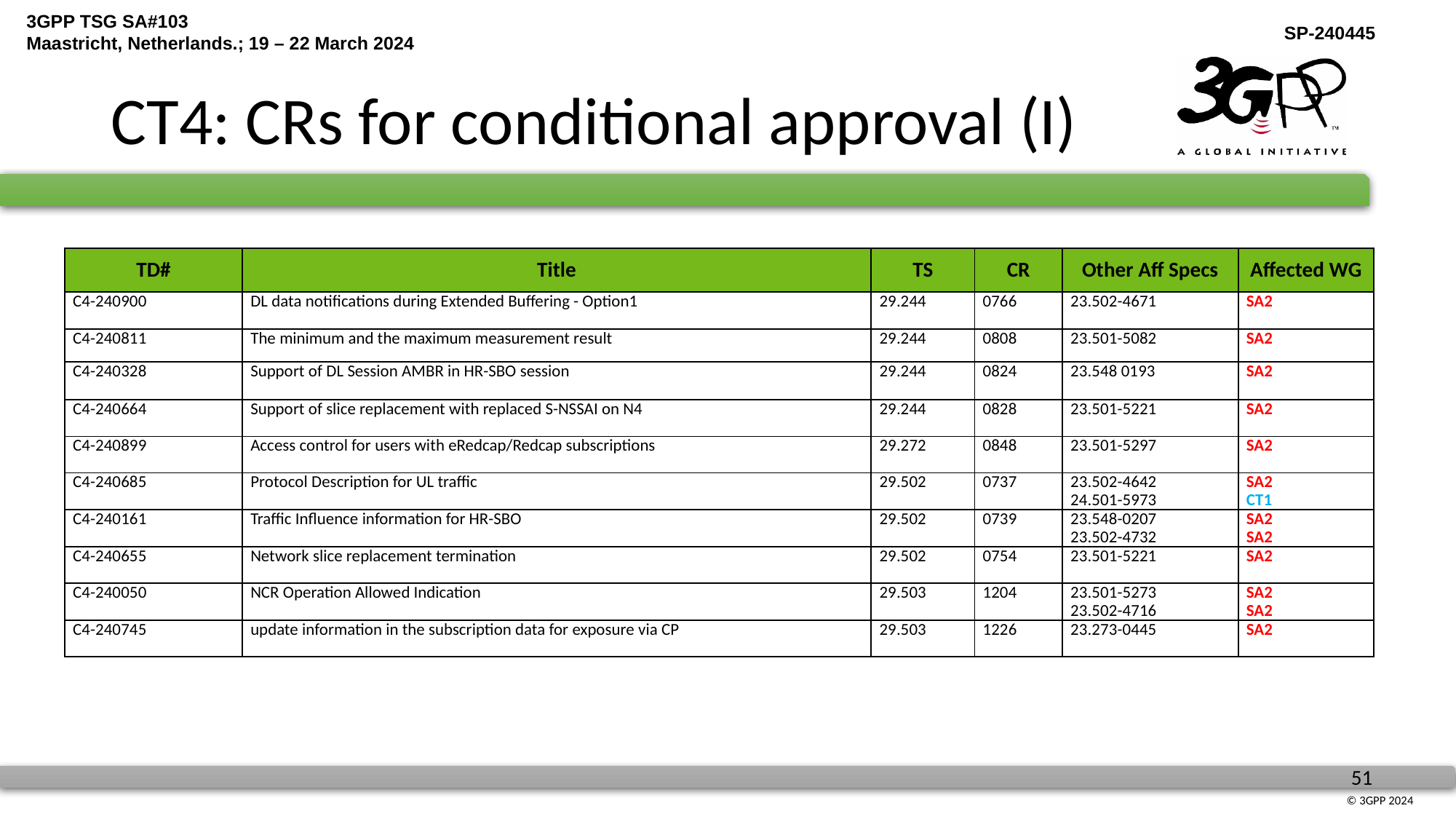

# CT4: CRs for conditional approval (I)
| TD# | Title | TS | CR | Other Aff Specs | Affected WG |
| --- | --- | --- | --- | --- | --- |
| C4-240900 | DL data notifications during Extended Buffering - Option1 | 29.244 | 0766 | 23.502-4671 | SA2 |
| C4-240811 | The minimum and the maximum measurement result | 29.244 | 0808 | 23.501-5082 | SA2 |
| C4-240328 | Support of DL Session AMBR in HR-SBO session | 29.244 | 0824 | 23.548 0193 | SA2 |
| C4-240664 | Support of slice replacement with replaced S-NSSAI on N4 | 29.244 | 0828 | 23.501-5221 | SA2 |
| C4-240899 | Access control for users with eRedcap/Redcap subscriptions | 29.272 | 0848 | 23.501-5297 | SA2 |
| C4-240685 | Protocol Description for UL traffic | 29.502 | 0737 | 23.502-4642 24.501-5973 | SA2 CT1 |
| C4-240161 | Traffic Influence information for HR-SBO | 29.502 | 0739 | 23.548-0207 23.502-4732 | SA2 SA2 |
| C4-240655 | Network slice replacement termination | 29.502 | 0754 | 23.501-5221 | SA2 |
| C4-240050 | NCR Operation Allowed Indication | 29.503 | 1204 | 23.501-5273 23.502-4716 | SA2 SA2 |
| C4-240745 | update information in the subscription data for exposure via CP | 29.503 | 1226 | 23.273-0445 | SA2 |